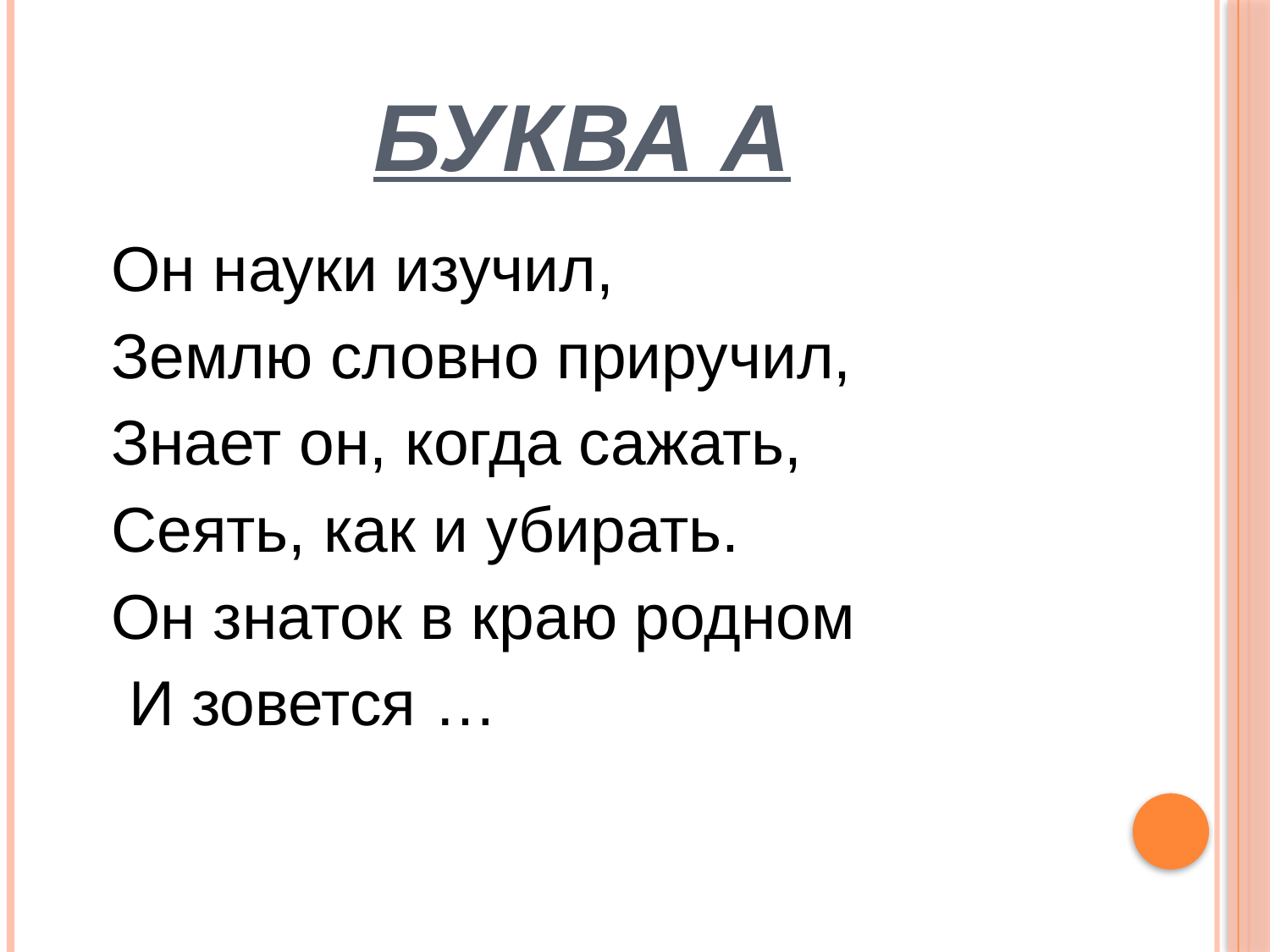

# Буква А
  Он науки изучил,
  Землю словно приручил,
  Знает он, когда сажать,
  Сеять, как и убирать.
  Он знаток в краю родном
   И зовется …